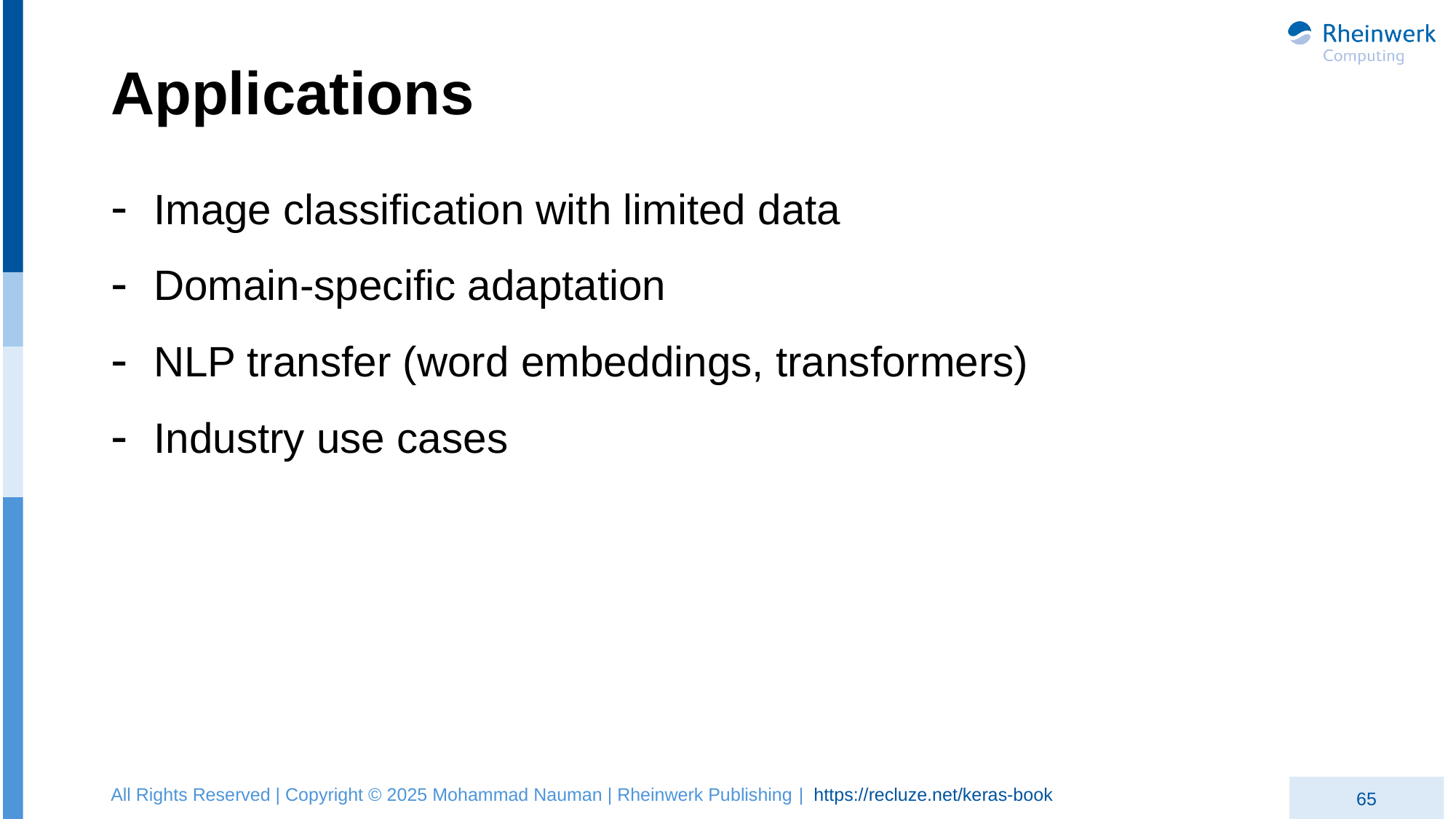

# Applications
Image classification with limited data
Domain-specific adaptation
NLP transfer (word embeddings, transformers)
Industry use cases